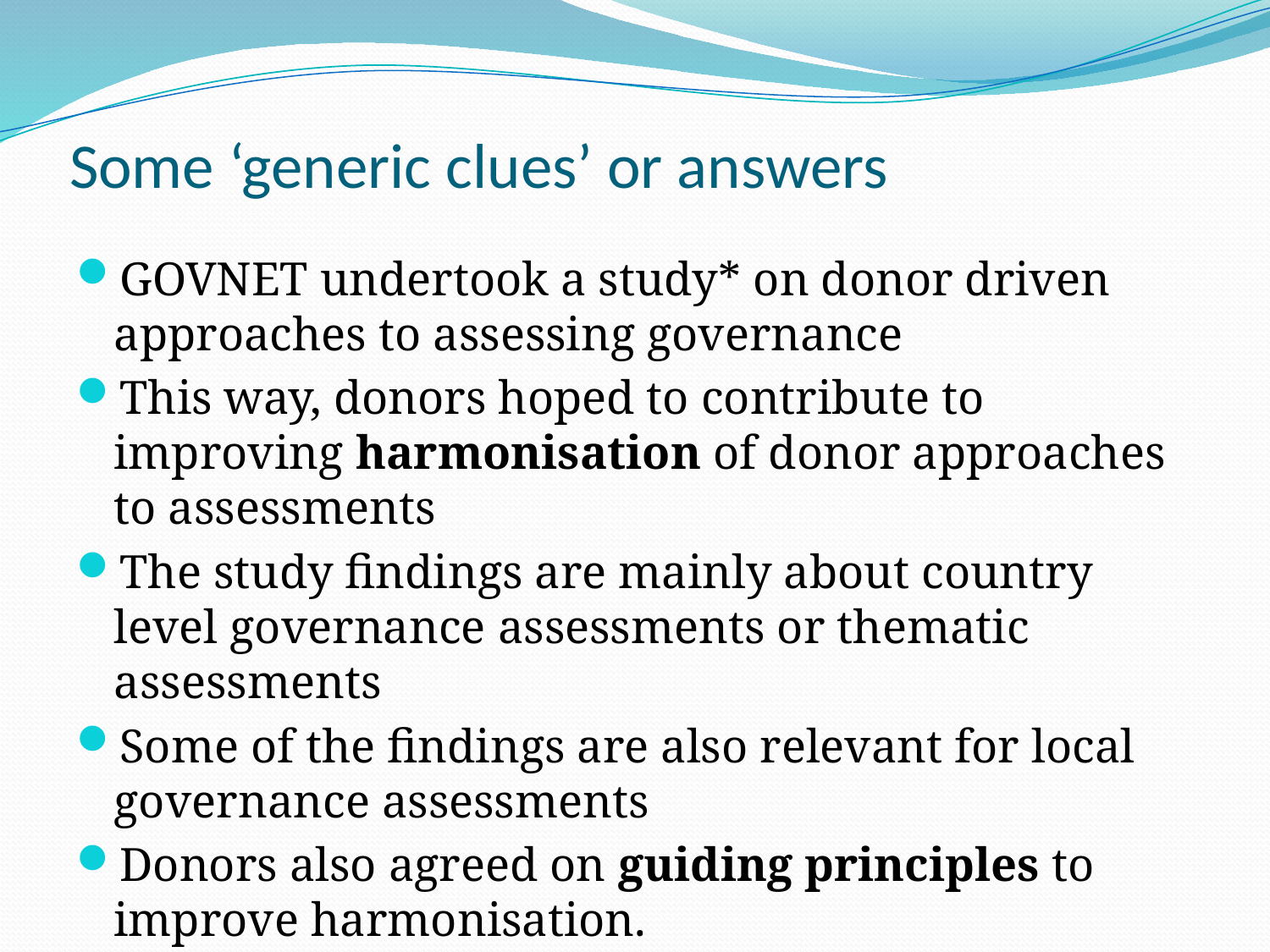

# Some ‘generic clues’ or answers
GOVNET undertook a study* on donor driven approaches to assessing governance
This way, donors hoped to contribute to improving harmonisation of donor approaches to assessments
The study findings are mainly about country level governance assessments or thematic assessments
Some of the findings are also relevant for local governance assessments
Donors also agreed on guiding principles to improve harmonisation.